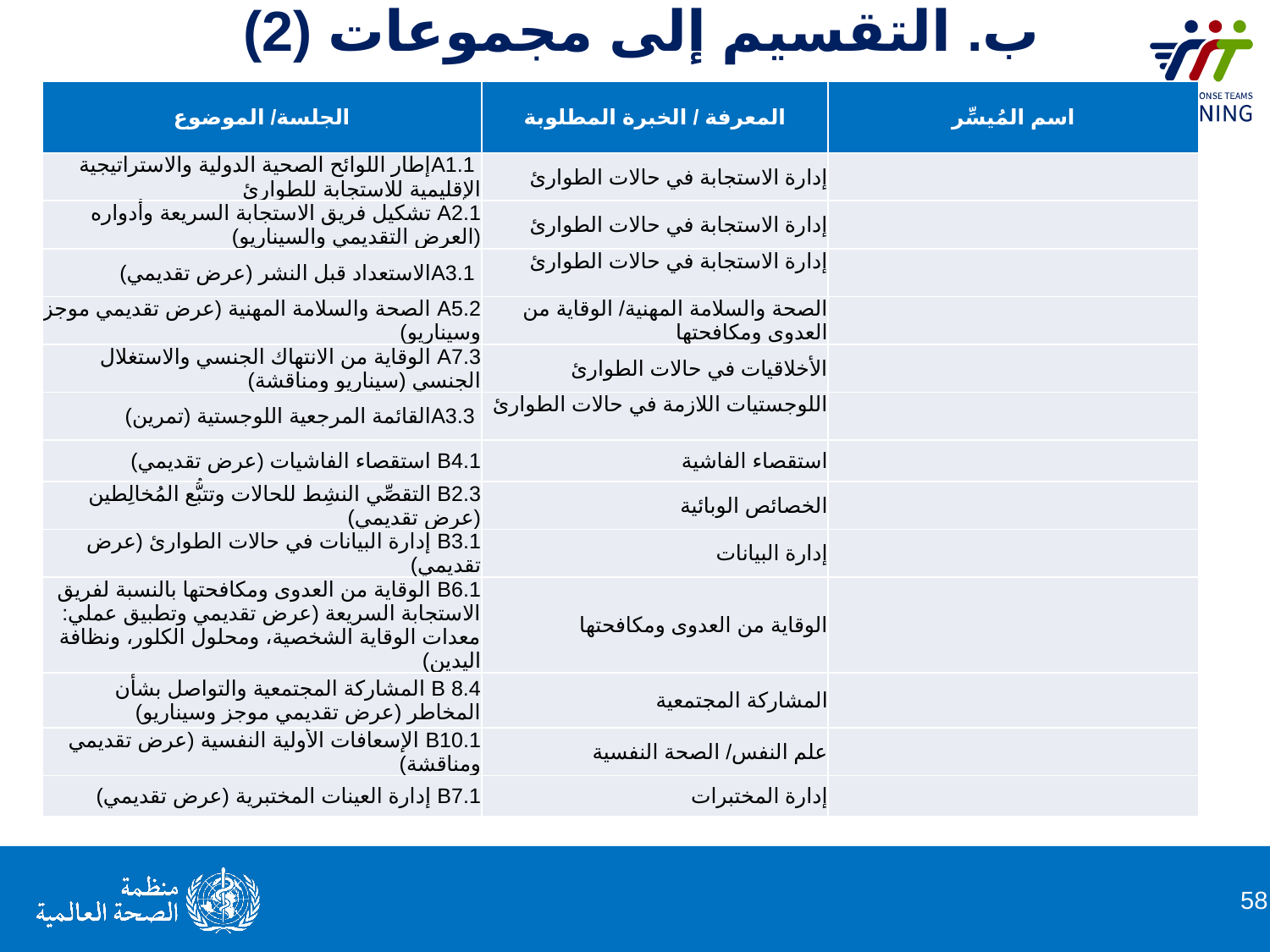

# ب. التقسيم إلى مجموعات (2)
| الجلسة/ الموضوع | المعرفة / الخبرة المطلوبة | اسم المُيسِّر |
| --- | --- | --- |
| A1.1إطار اللوائح الصحية الدولية والاستراتيجية الإقليمية للاستجابة للطوارئ | إدارة الاستجابة في حالات الطوارئ |  |
| A2.1 تشكيل فريق الاستجابة السريعة وأدواره (العرض التقديمي والسيناريو) | إدارة الاستجابة في حالات الطوارئ |  |
| A3.1الاستعداد قبل النشر (عرض تقديمي) | إدارة الاستجابة في حالات الطوارئ |  |
| A5.2 الصحة والسلامة المهنية (عرض تقديمي موجز وسيناريو) | الصحة والسلامة المهنية/ الوقاية من العدوى ومكافحتها |  |
| A7.3 الوقاية من الانتهاك الجنسي والاستغلال الجنسي (سيناريو ومناقشة) | الأخلاقيات في حالات الطوارئ |  |
| A3.3القائمة المرجعية اللوجستية (تمرين) | اللوجستيات اللازمة في حالات الطوارئ |  |
| B4.1 استقصاء الفاشيات (عرض تقديمي) | استقصاء الفاشية |  |
| B2.3 التقصِّي النشِط للحالات وتتبُّع المُخالِطين (عرض تقديمي) | الخصائص الوبائية |  |
| B3.1 إدارة البيانات في حالات الطوارئ (عرض تقديمي) | إدارة البيانات |  |
| B6.1 الوقاية من العدوى ومكافحتها بالنسبة لفريق الاستجابة السريعة (عرض تقديمي وتطبيق عملي: معدات الوقاية الشخصية، ومحلول الكلور، ونظافة اليدين) | الوقاية من العدوى ومكافحتها |  |
| B 8.4 المشاركة المجتمعية والتواصل بشأن المخاطر (عرض تقديمي موجز وسيناريو) | المشاركة المجتمعية |  |
| B10.1 الإسعافات الأولية النفسية (عرض تقديمي ومناقشة) | علم النفس/ الصحة النفسية |  |
| B7.1 إدارة العينات المختبرية (عرض تقديمي) | إدارة المختبرات |  |